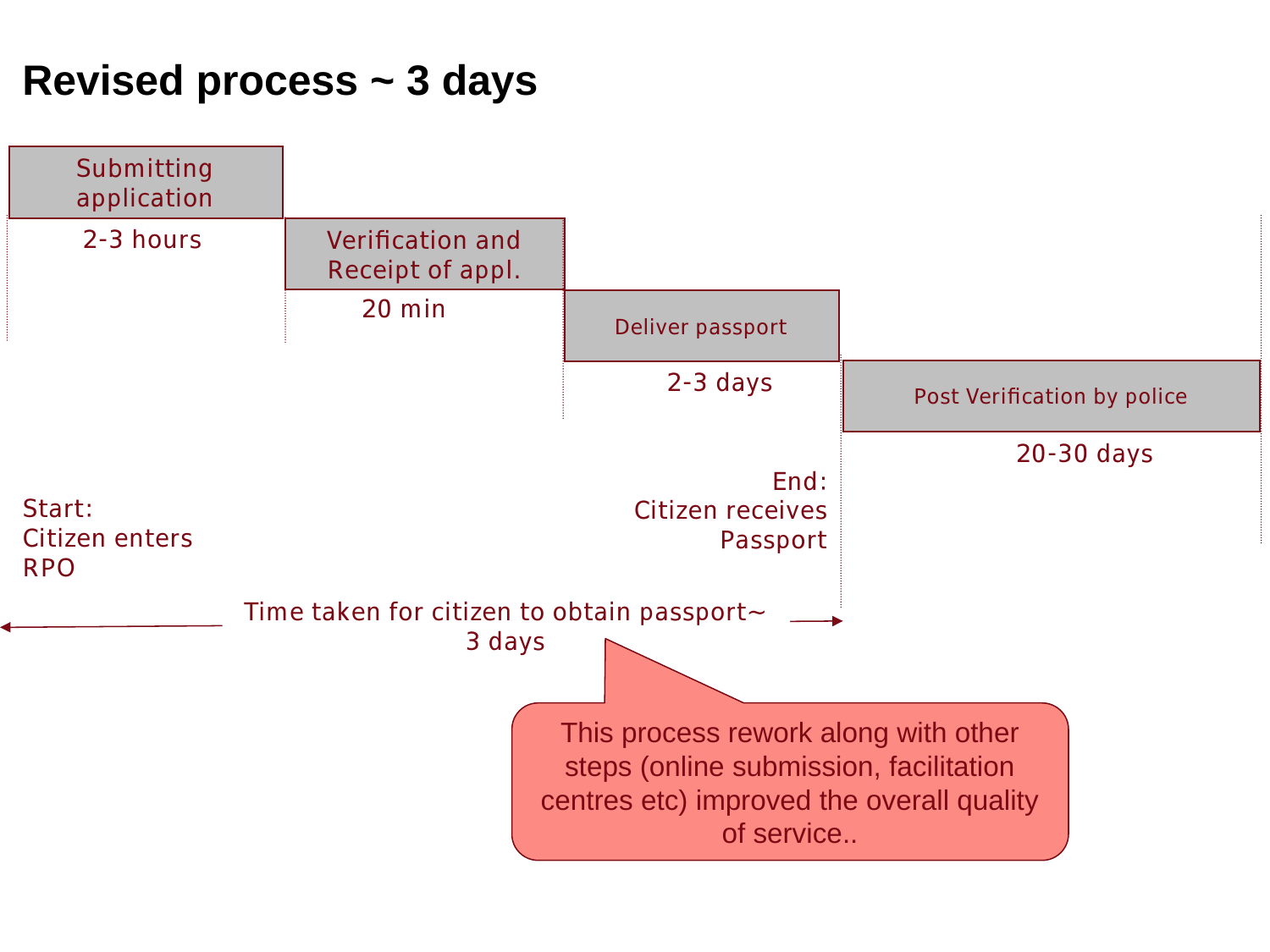

# Revised process ~ 3 days
Submitting application

Verification and Receipt of appl.

2-3 hours
Deliver passport
20 min

Post Verification by police
2-3 days
20-30 days
End:
Citizen receives Passport
Start:
Citizen enters RPO
Time taken for citizen to obtain passport~ 3 days

This process rework along with other steps (online submission, facilitation centres etc) improved the overall quality of service..